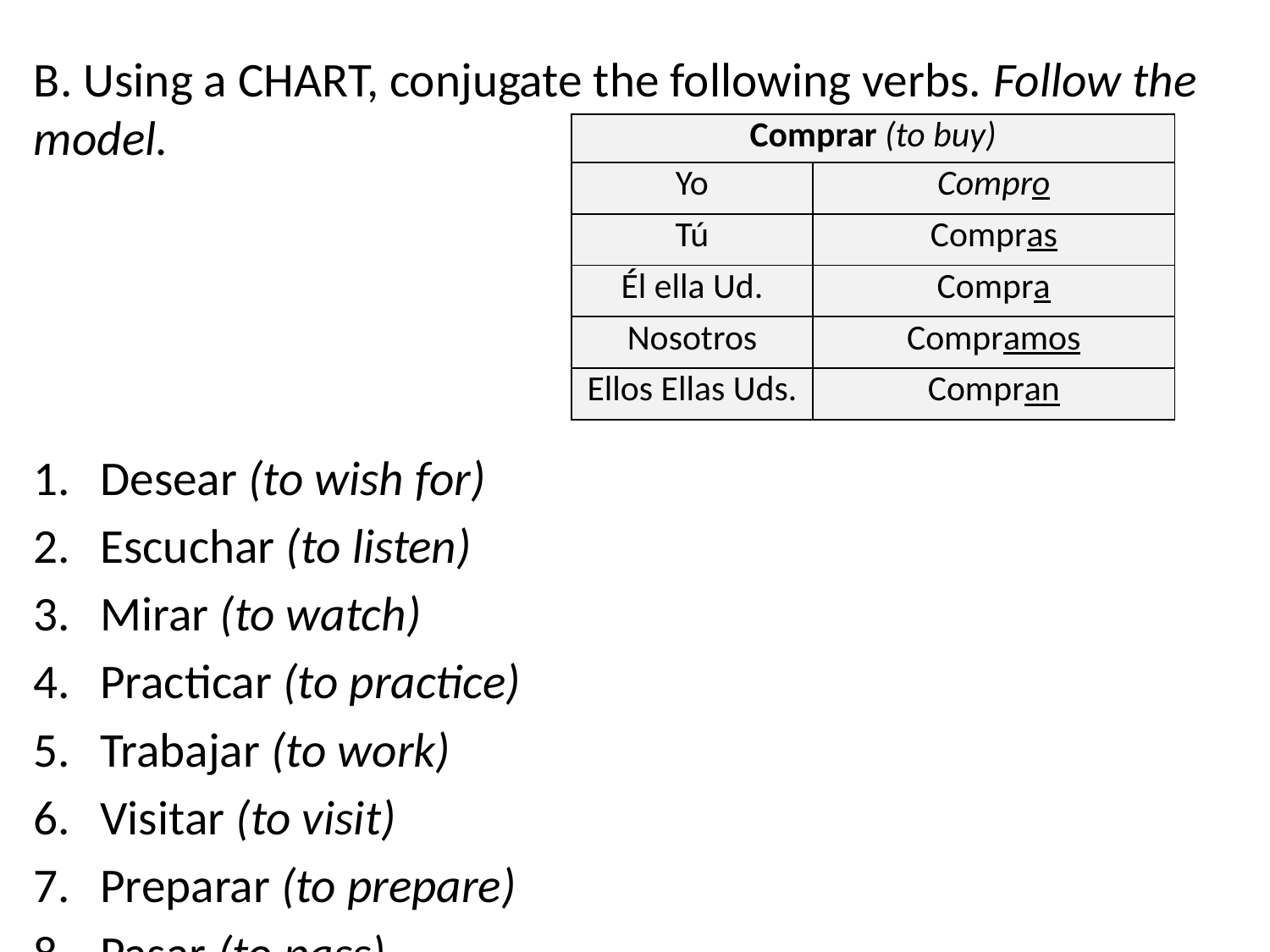

B. Using a CHART, conjugate the following verbs. Follow the model.

Desear (to wish for)
Escuchar (to listen)
Mirar (to watch)
Practicar (to practice)
Trabajar (to work)
Visitar (to visit)
Preparar (to prepare)
Pasar (to pass)
| Comprar (to buy) |  |
| --- | --- |
| Yo | Compro |
| Tú | Compras |
| Él ella Ud. | Compra |
| Nosotros | Compramos |
| Ellos Ellas Uds. | Compran |